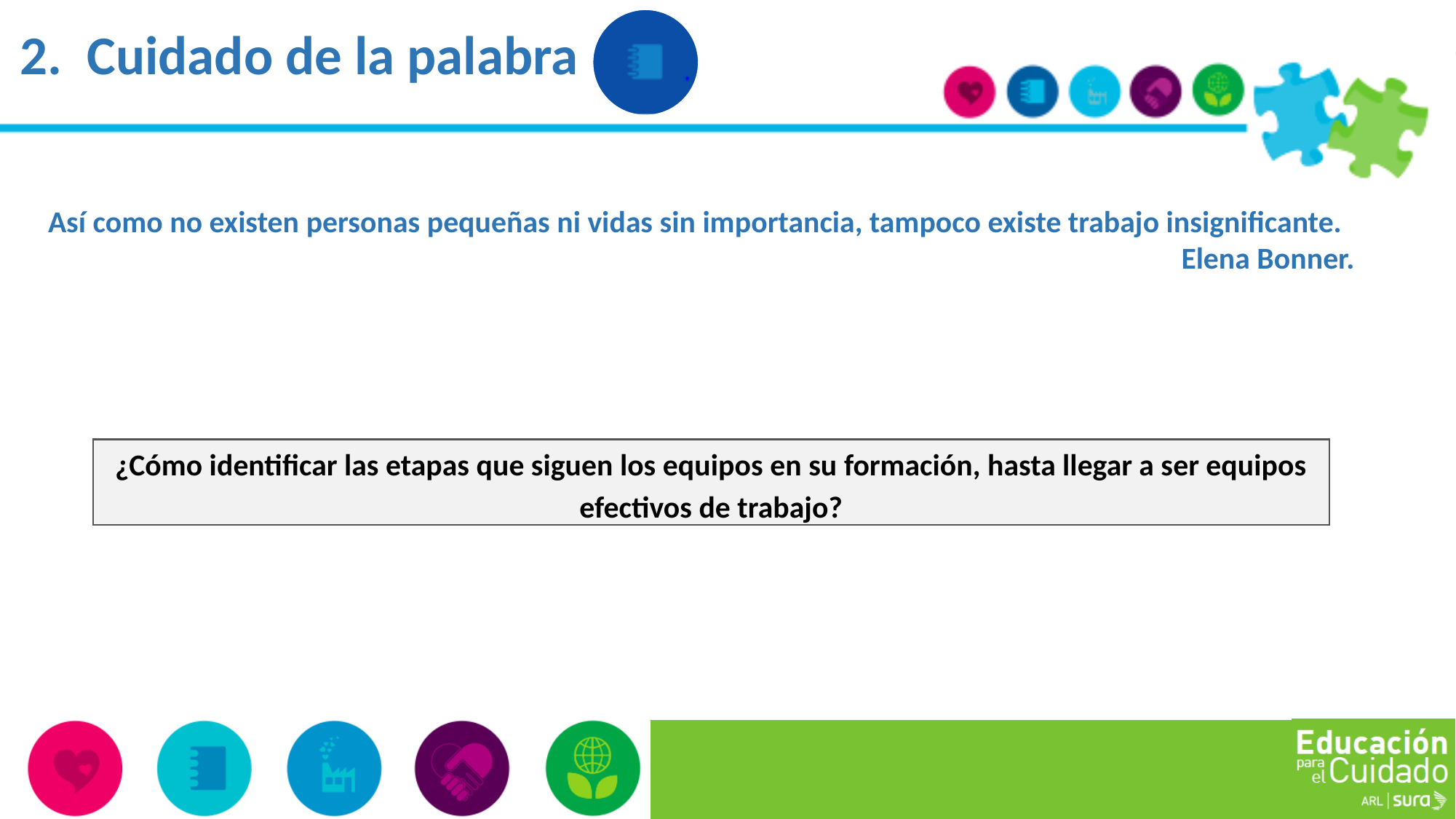

2.  Cuidado de la palabra

Así como no existen personas pequeñas ni vidas sin importancia, tampoco existe trabajo insignificante.
Elena Bonner.

¿Cómo identificar las etapas que siguen los equipos en su formación, hasta llegar a ser equipos efectivos de trabajo?